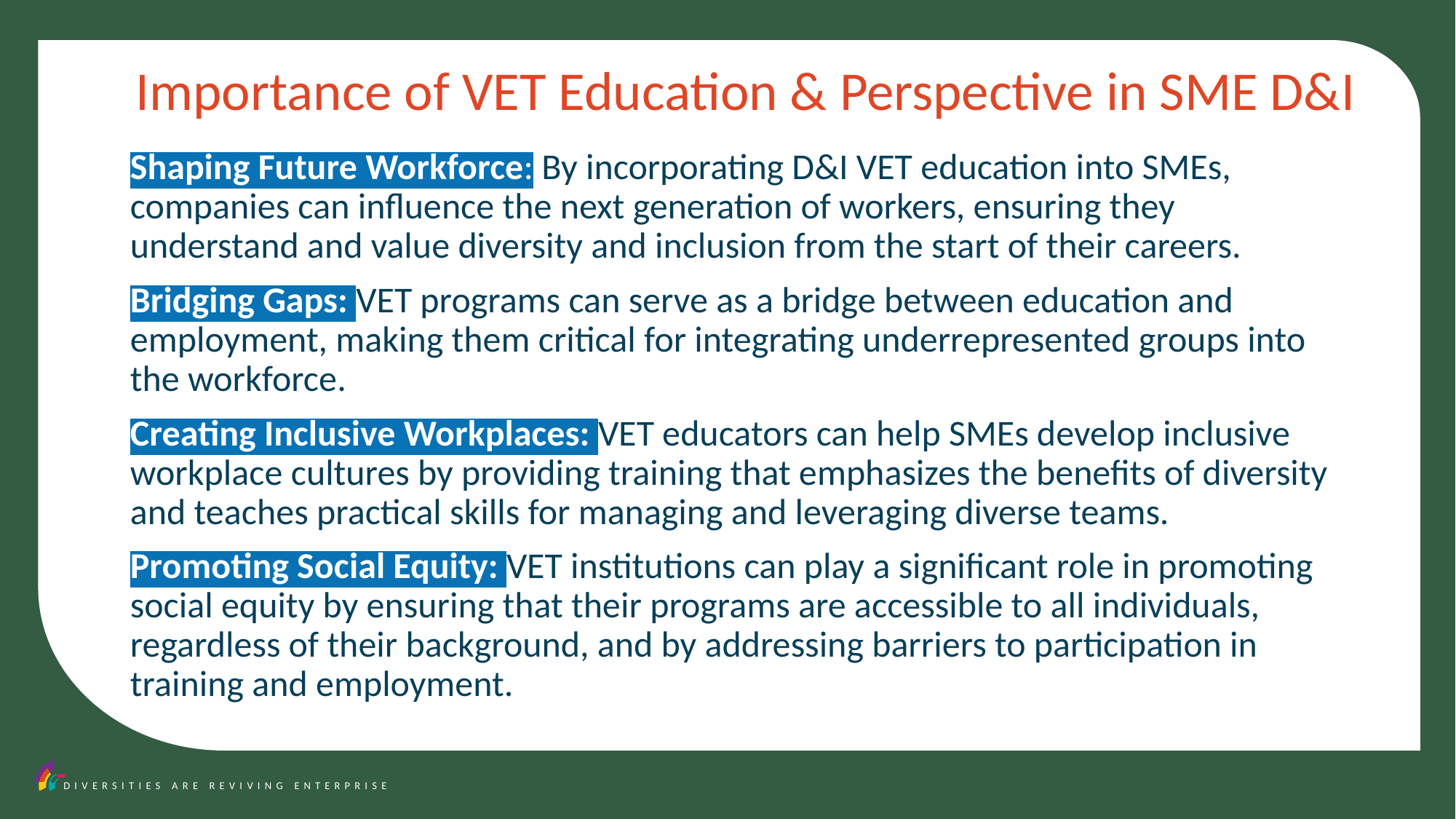

Importance of VET Education & Perspective in SME D&I
Shaping Future Workforce: By incorporating D&I VET education into SMEs, companies can influence the next generation of workers, ensuring they understand and value diversity and inclusion from the start of their careers.
Bridging Gaps: VET programs can serve as a bridge between education and employment, making them critical for integrating underrepresented groups into the workforce.
Creating Inclusive Workplaces: VET educators can help SMEs develop inclusive workplace cultures by providing training that emphasizes the benefits of diversity and teaches practical skills for managing and leveraging diverse teams.
Promoting Social Equity: VET institutions can play a significant role in promoting social equity by ensuring that their programs are accessible to all individuals, regardless of their background, and by addressing barriers to participation in training and employment.